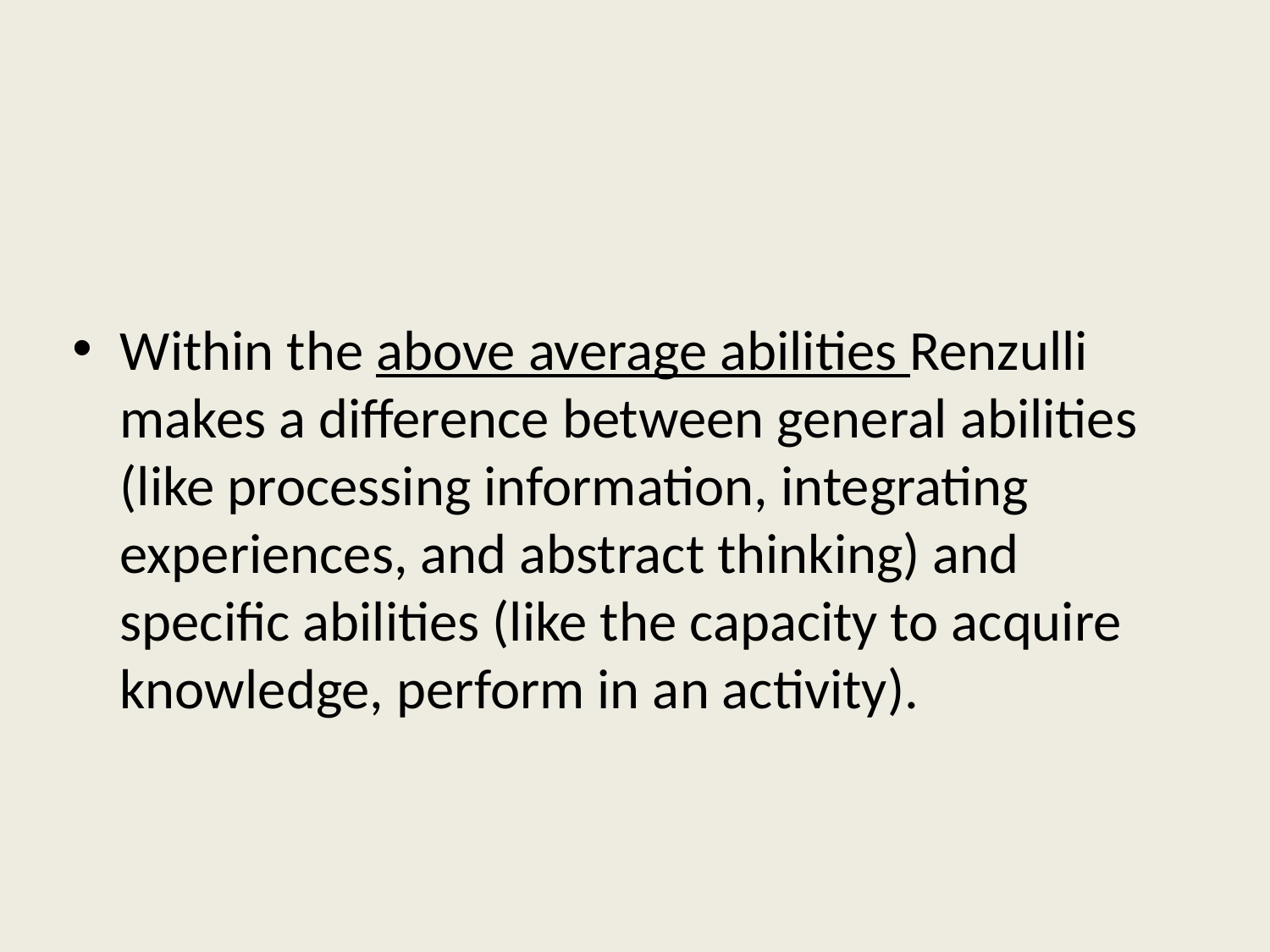

#
Within the above average abilities Renzulli makes a difference between general abilities (like processing information, integrating experiences, and abstract thinking) and specific abilities (like the capacity to acquire knowledge, perform in an activity).